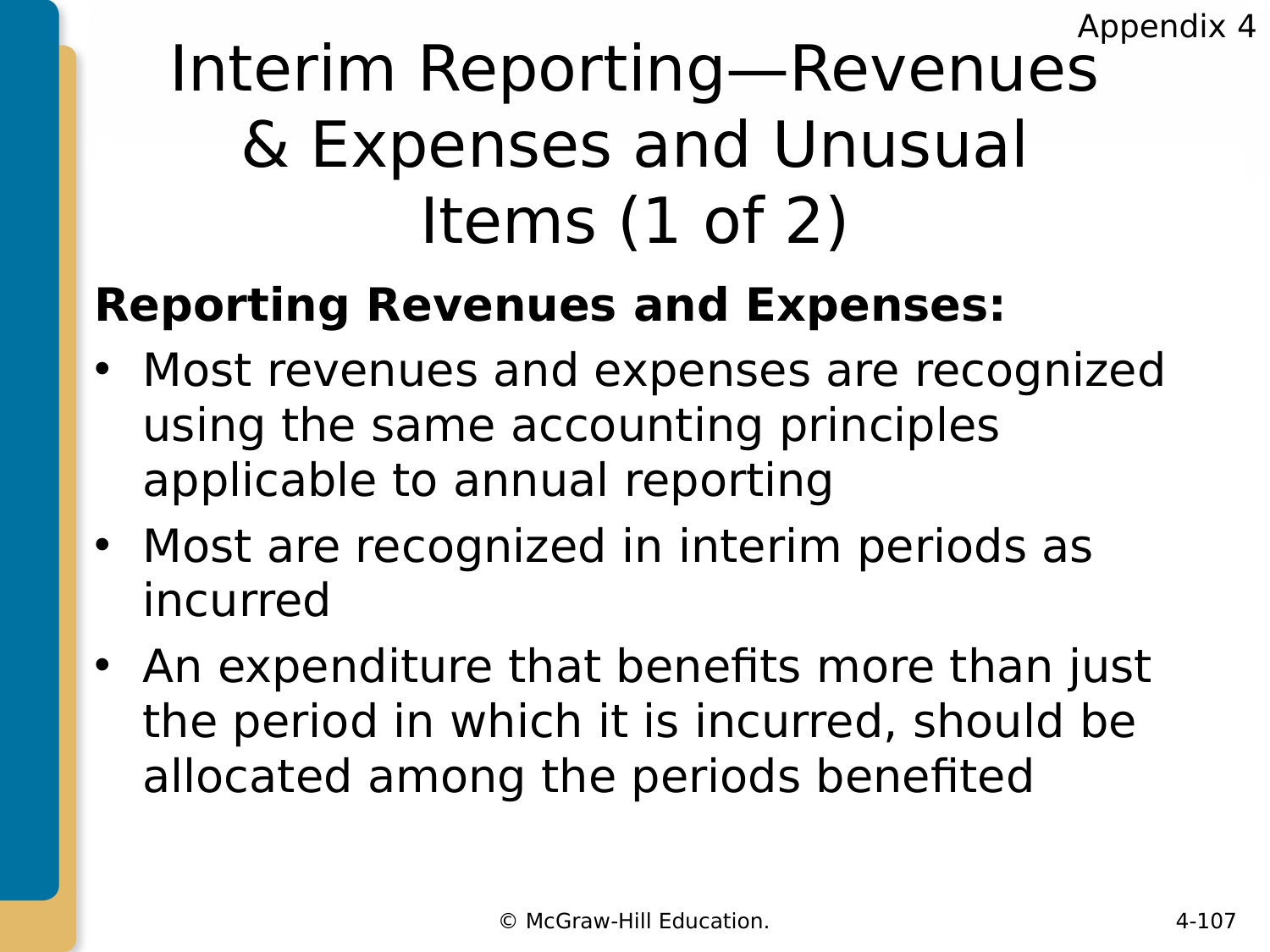

Appendix 4
# Interim Reporting—Revenues & Expenses and Unusual Items (1 of 2)
Reporting Revenues and Expenses:
Most revenues and expenses are recognized using the same accounting principles applicable to annual reporting
Most are recognized in interim periods as incurred
An expenditure that benefits more than just the period in which it is incurred, should be allocated among the periods benefited